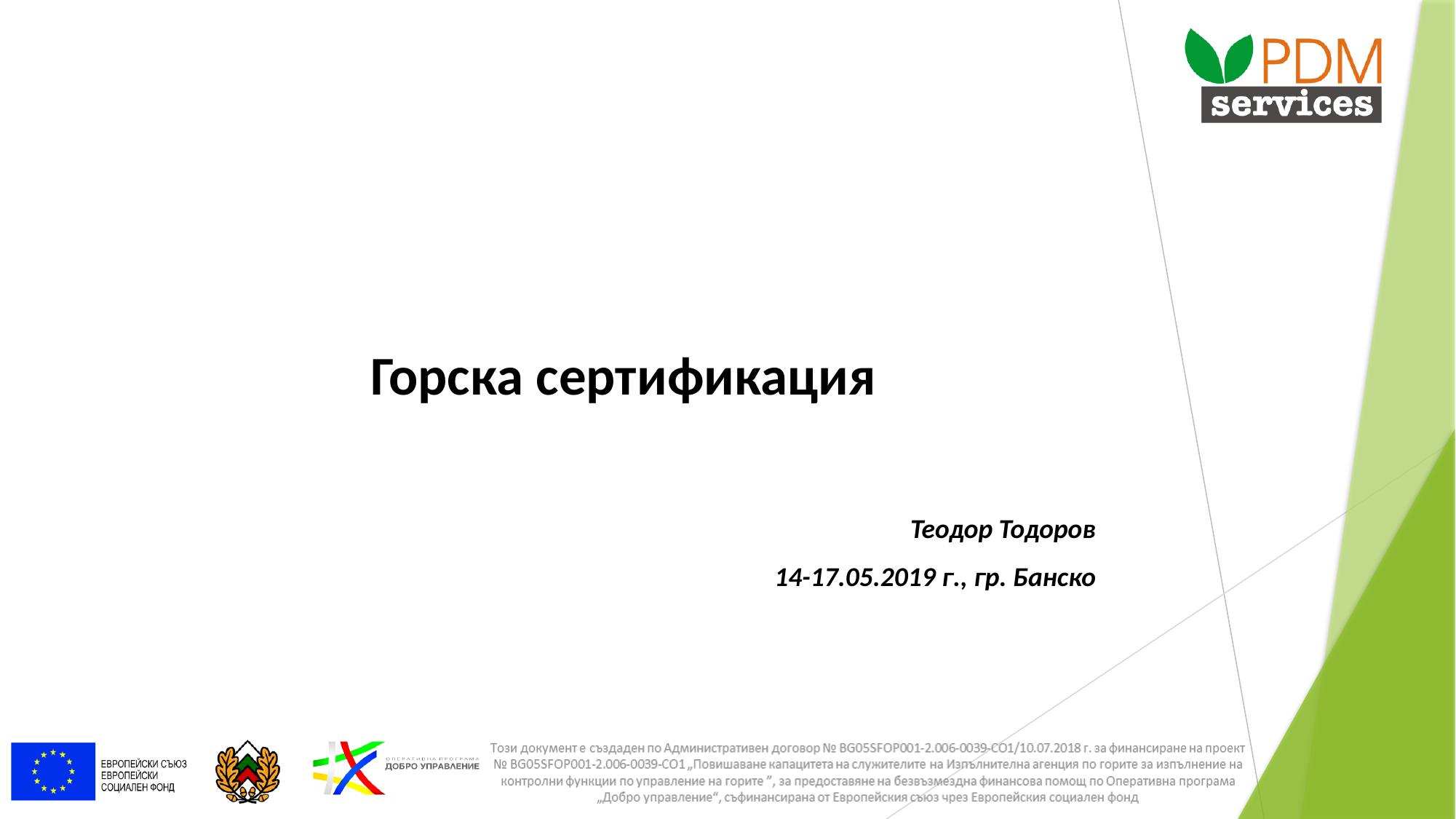

# Горска сертификация
Теодор Тодоров
14-17.05.2019 г., гр. Банско